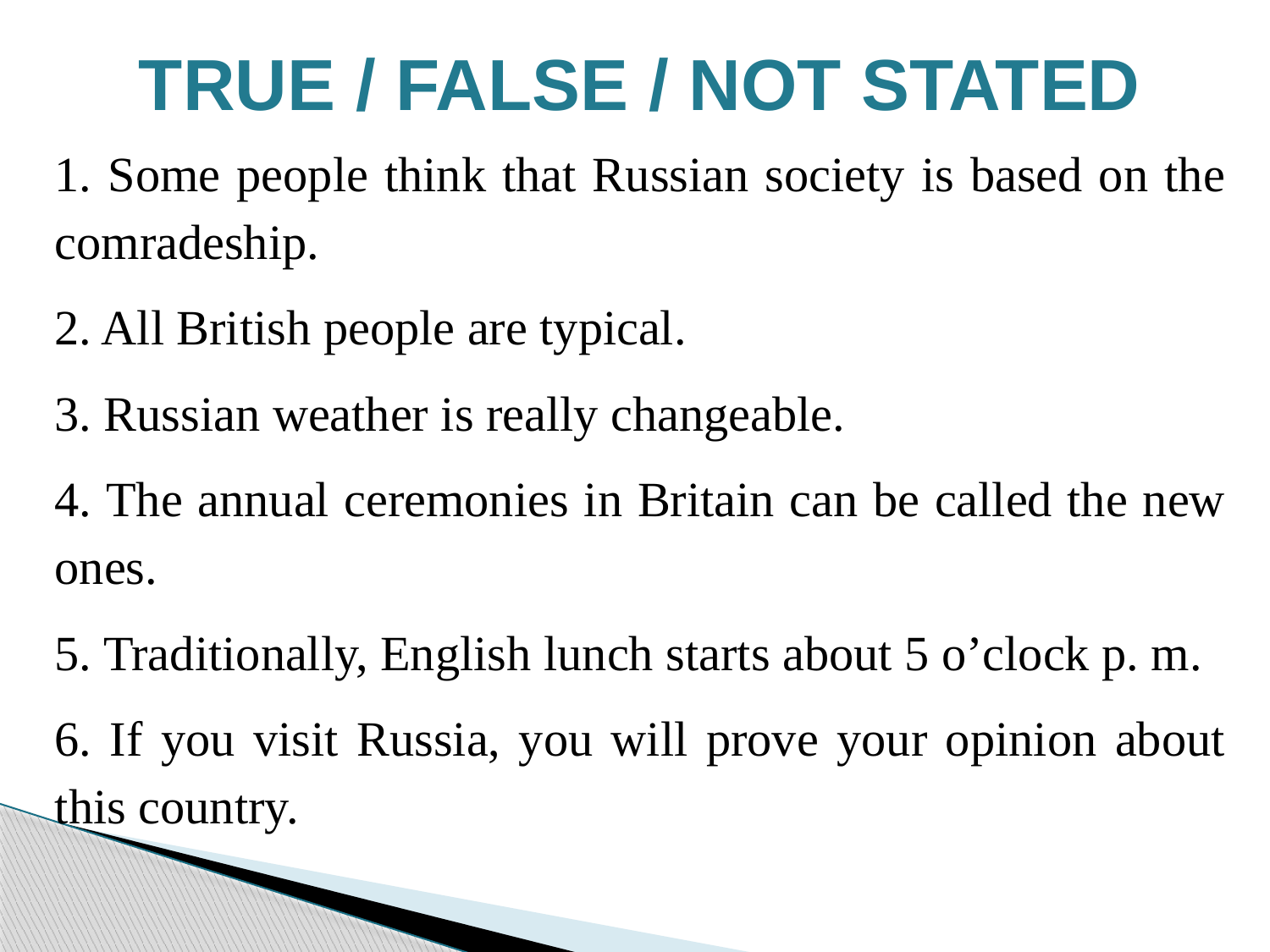

TRUE / FALSE / NOT STATED
1. Some people think that Russian society is based on the comradeship.
2. All British people are typical.
3. Russian weather is really changeable.
4. The annual ceremonies in Britain can be called the new ones.
5. Traditionally, English lunch starts about 5 o’clock p. m.
6. If you visit Russia, you will prove your opinion about this country.